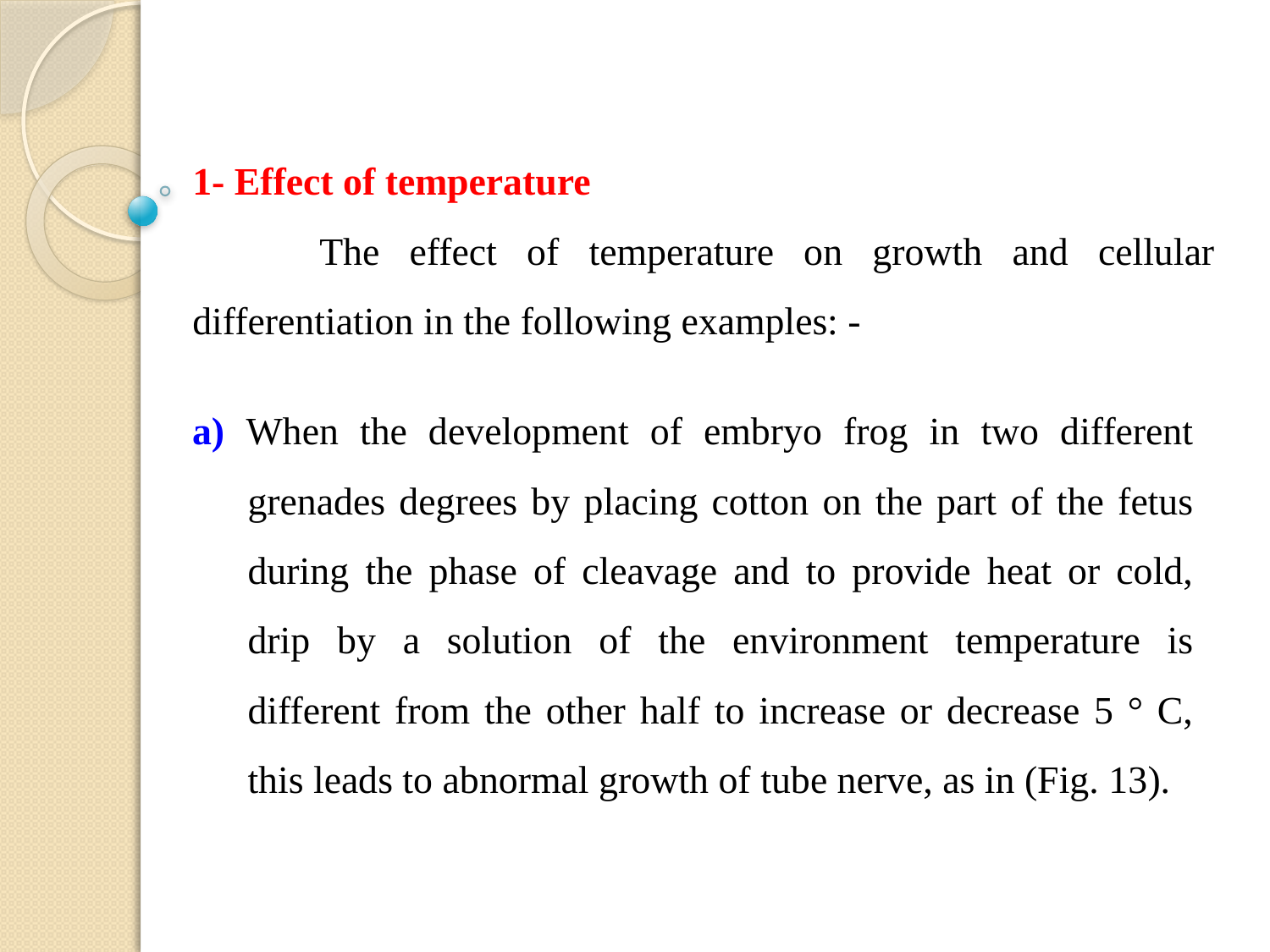

1- Effect of temperature
	The effect of temperature on growth and cellular differentiation in the following examples: -
a) When the development of embryo frog in two different grenades degrees by placing cotton on the part of the fetus during the phase of cleavage and to provide heat or cold, drip by a solution of the environment temperature is different from the other half to increase or decrease 5 ° C, this leads to abnormal growth of tube nerve, as in (Fig. 13).